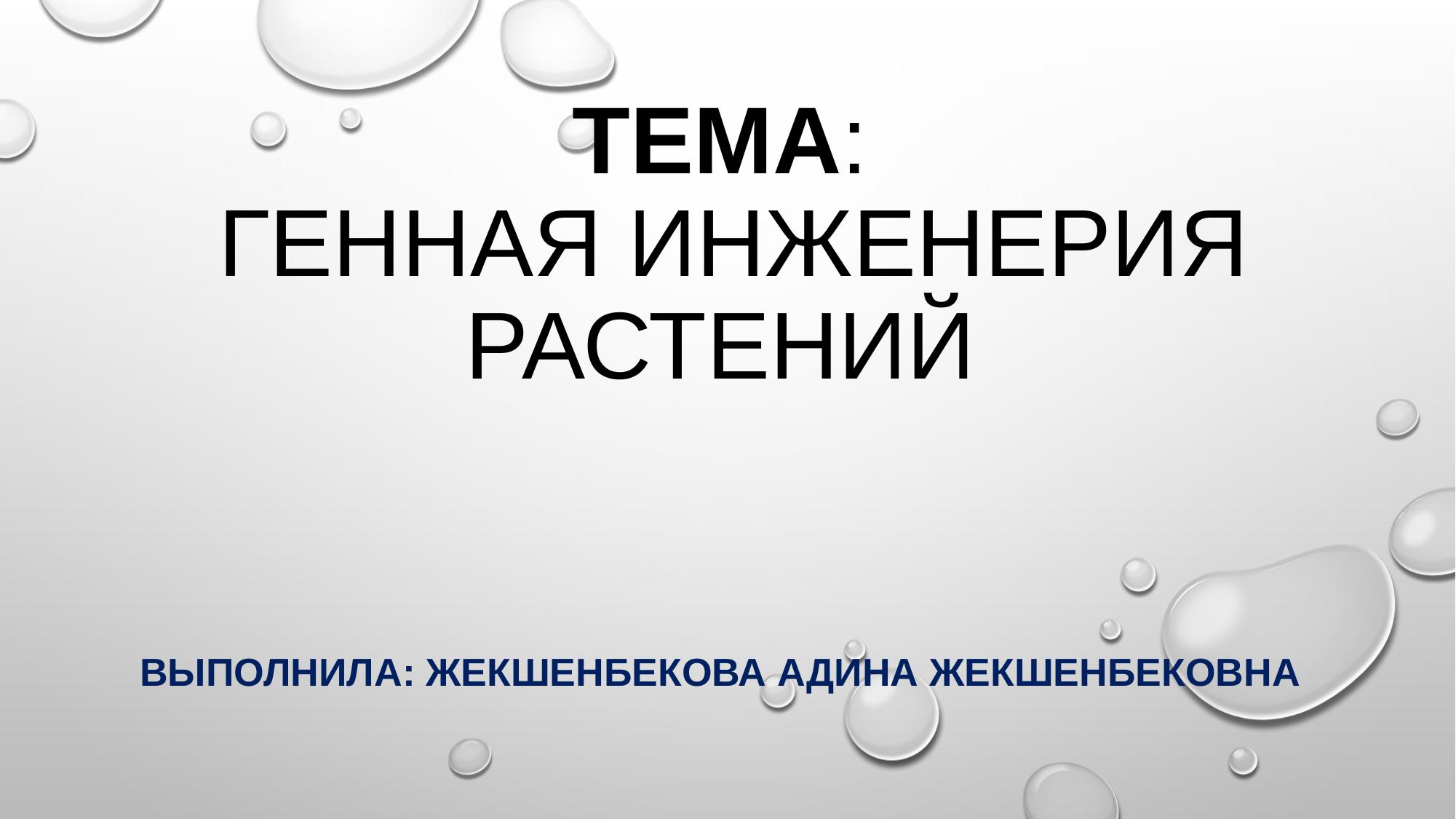

# Тема: Генная инженерия растений       Выполнила: Жекшенбекова АДИНА ЖЕКШЕНБЕКОВНА